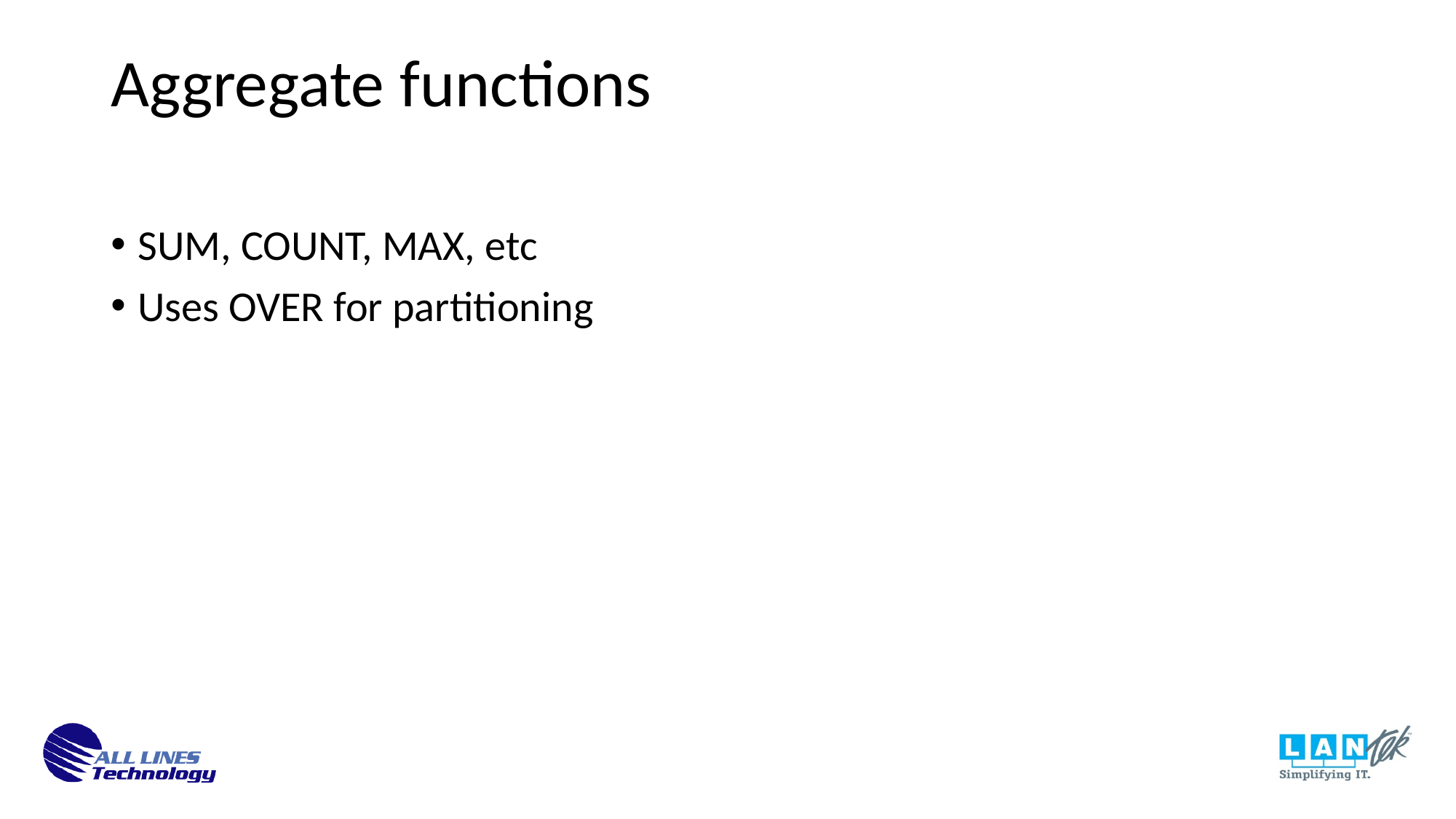

Aggregate functions
SUM, COUNT, MAX, etc
Uses OVER for partitioning